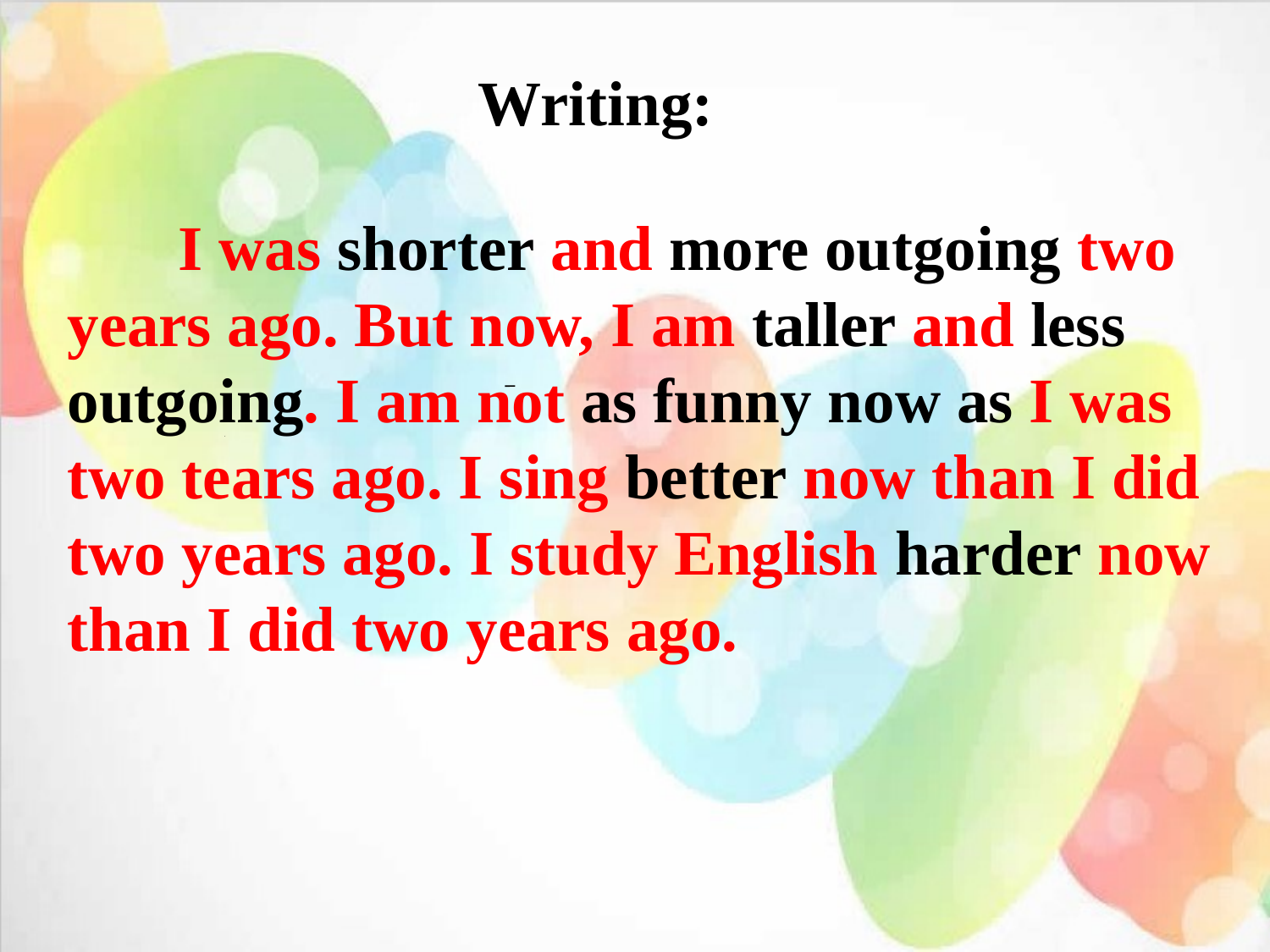

Writing:
       I was shorter and more outgoing two years ago. But now, I am taller and less outgoing. I am not as funny now as I was two tears ago. I sing better now than I did two years ago. I study English harder now than I did two years ago.